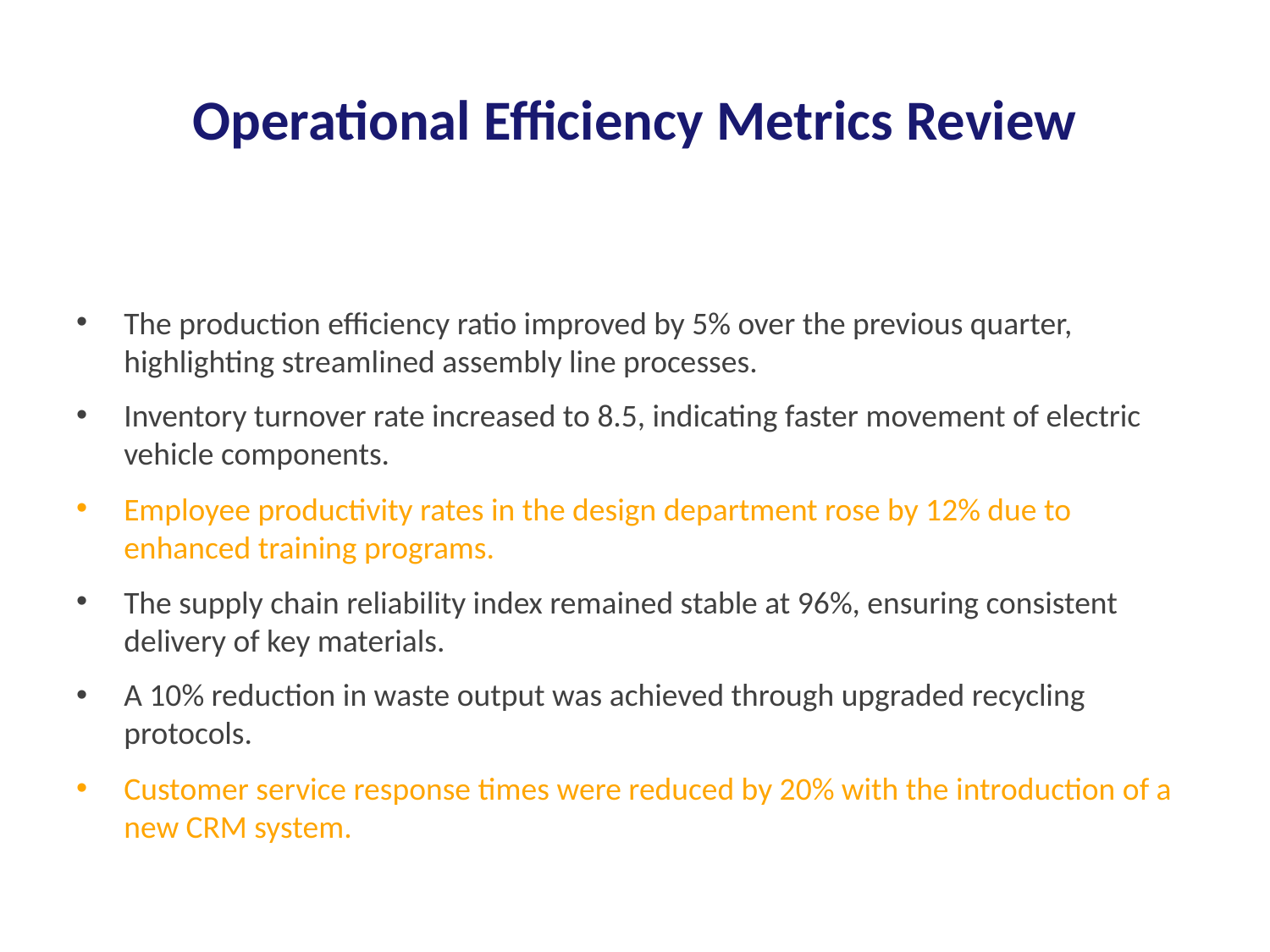

# Operational Efficiency Metrics Review

The production efficiency ratio improved by 5% over the previous quarter, highlighting streamlined assembly line processes.
Inventory turnover rate increased to 8.5, indicating faster movement of electric vehicle components.
Employee productivity rates in the design department rose by 12% due to enhanced training programs.
The supply chain reliability index remained stable at 96%, ensuring consistent delivery of key materials.
A 10% reduction in waste output was achieved through upgraded recycling protocols.
Customer service response times were reduced by 20% with the introduction of a new CRM system.